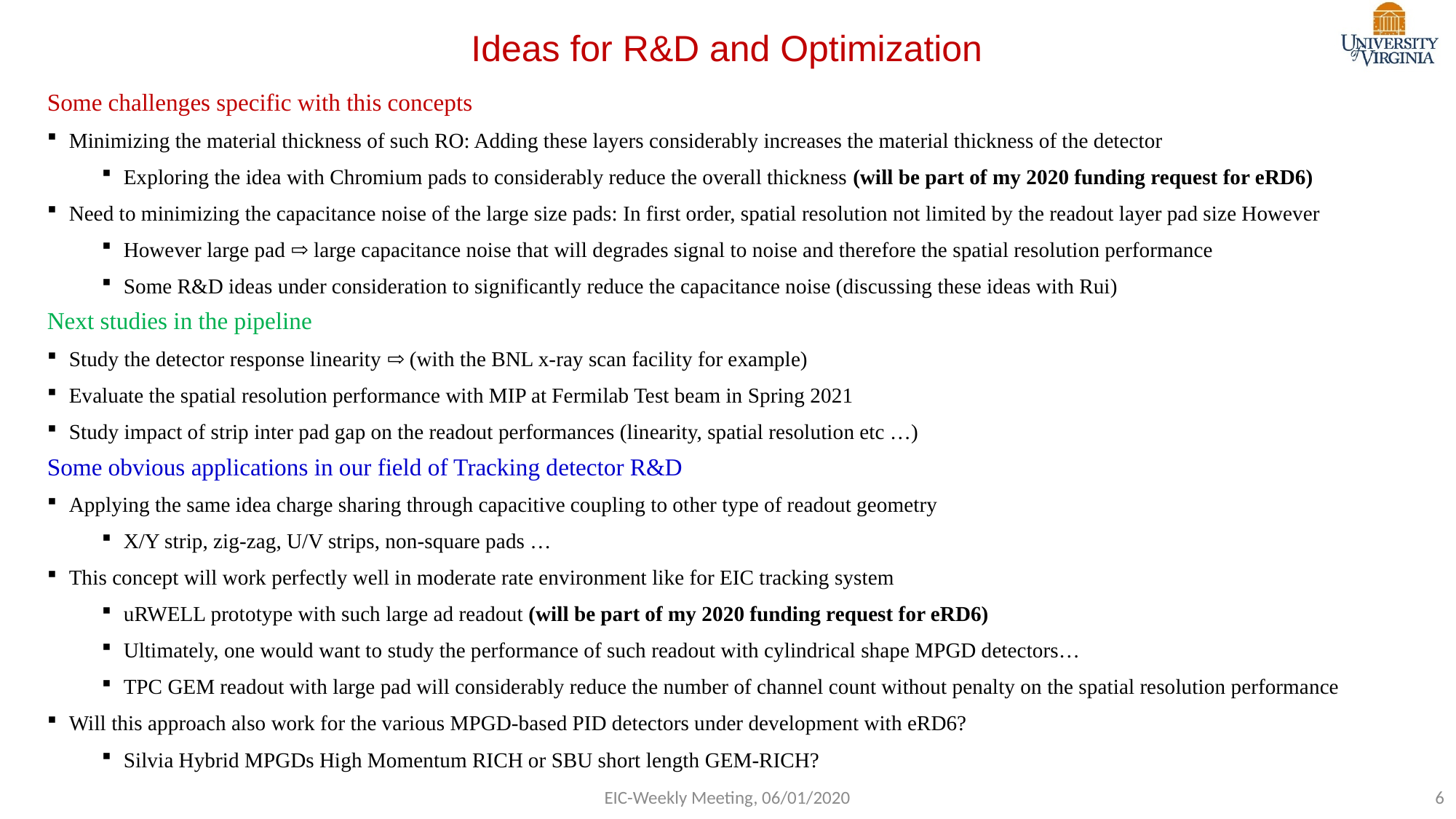

Ideas for R&D and Optimization
Some challenges specific with this concepts
Minimizing the material thickness of such RO: Adding these layers considerably increases the material thickness of the detector
Exploring the idea with Chromium pads to considerably reduce the overall thickness (will be part of my 2020 funding request for eRD6)
Need to minimizing the capacitance noise of the large size pads: In first order, spatial resolution not limited by the readout layer pad size However
However large pad ⇨ large capacitance noise that will degrades signal to noise and therefore the spatial resolution performance
Some R&D ideas under consideration to significantly reduce the capacitance noise (discussing these ideas with Rui)
Next studies in the pipeline
Study the detector response linearity ⇨ (with the BNL x-ray scan facility for example)
Evaluate the spatial resolution performance with MIP at Fermilab Test beam in Spring 2021
Study impact of strip inter pad gap on the readout performances (linearity, spatial resolution etc …)
Some obvious applications in our field of Tracking detector R&D
Applying the same idea charge sharing through capacitive coupling to other type of readout geometry
X/Y strip, zig-zag, U/V strips, non-square pads …
This concept will work perfectly well in moderate rate environment like for EIC tracking system
uRWELL prototype with such large ad readout (will be part of my 2020 funding request for eRD6)
Ultimately, one would want to study the performance of such readout with cylindrical shape MPGD detectors…
TPC GEM readout with large pad will considerably reduce the number of channel count without penalty on the spatial resolution performance
Will this approach also work for the various MPGD-based PID detectors under development with eRD6?
Silvia Hybrid MPGDs High Momentum RICH or SBU short length GEM-RICH?
EIC-Weekly Meeting, 06/01/2020
6